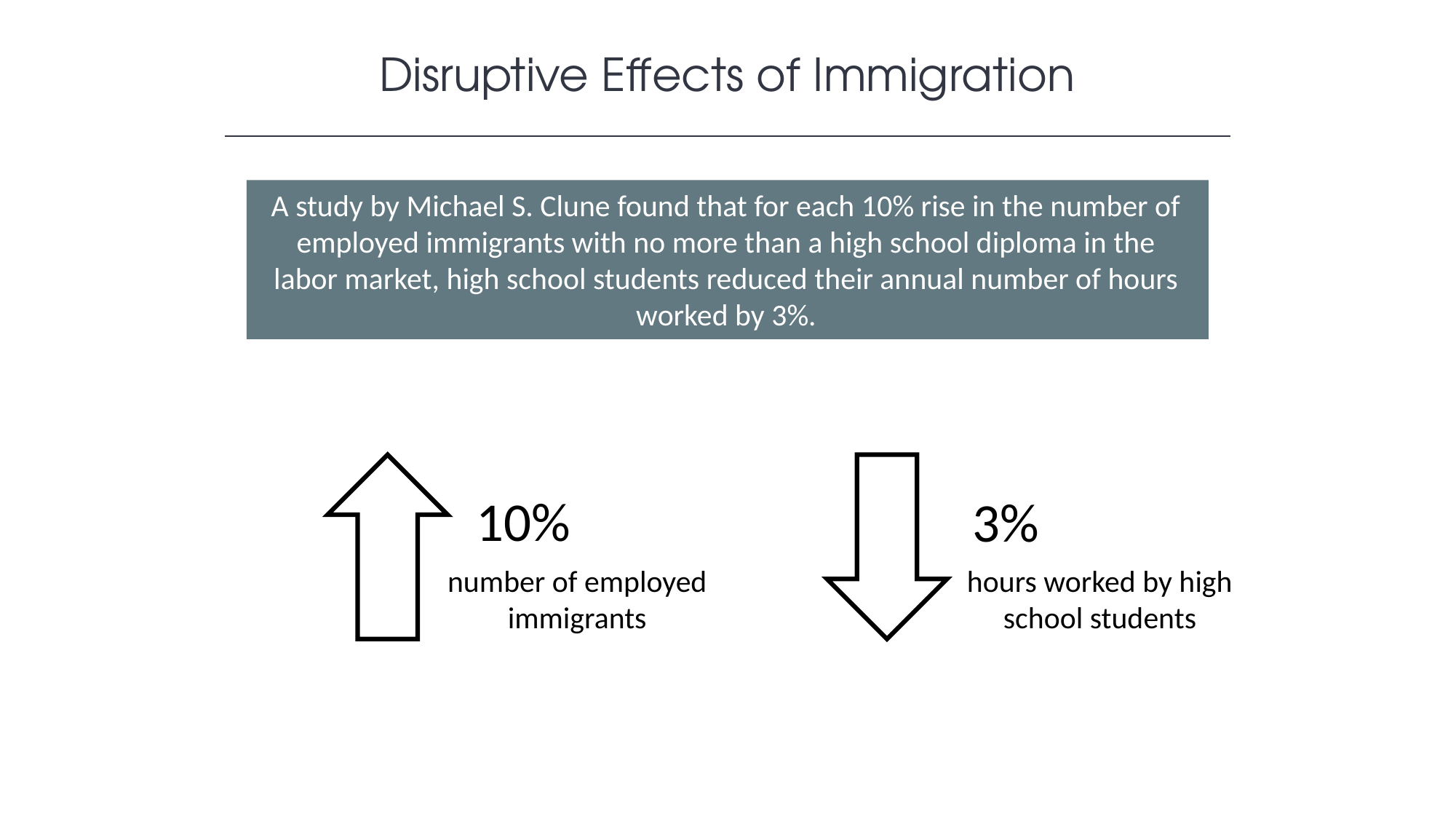

Disruptive Effects of Immigration

A study by Michael S. Clune found that for each 10% rise in the number of employed immigrants with no more than a high school diploma in the labor market, high school students reduced their annual number of hours worked by 3%.

10%
3%
number of employed immigrants
hours worked by high school students